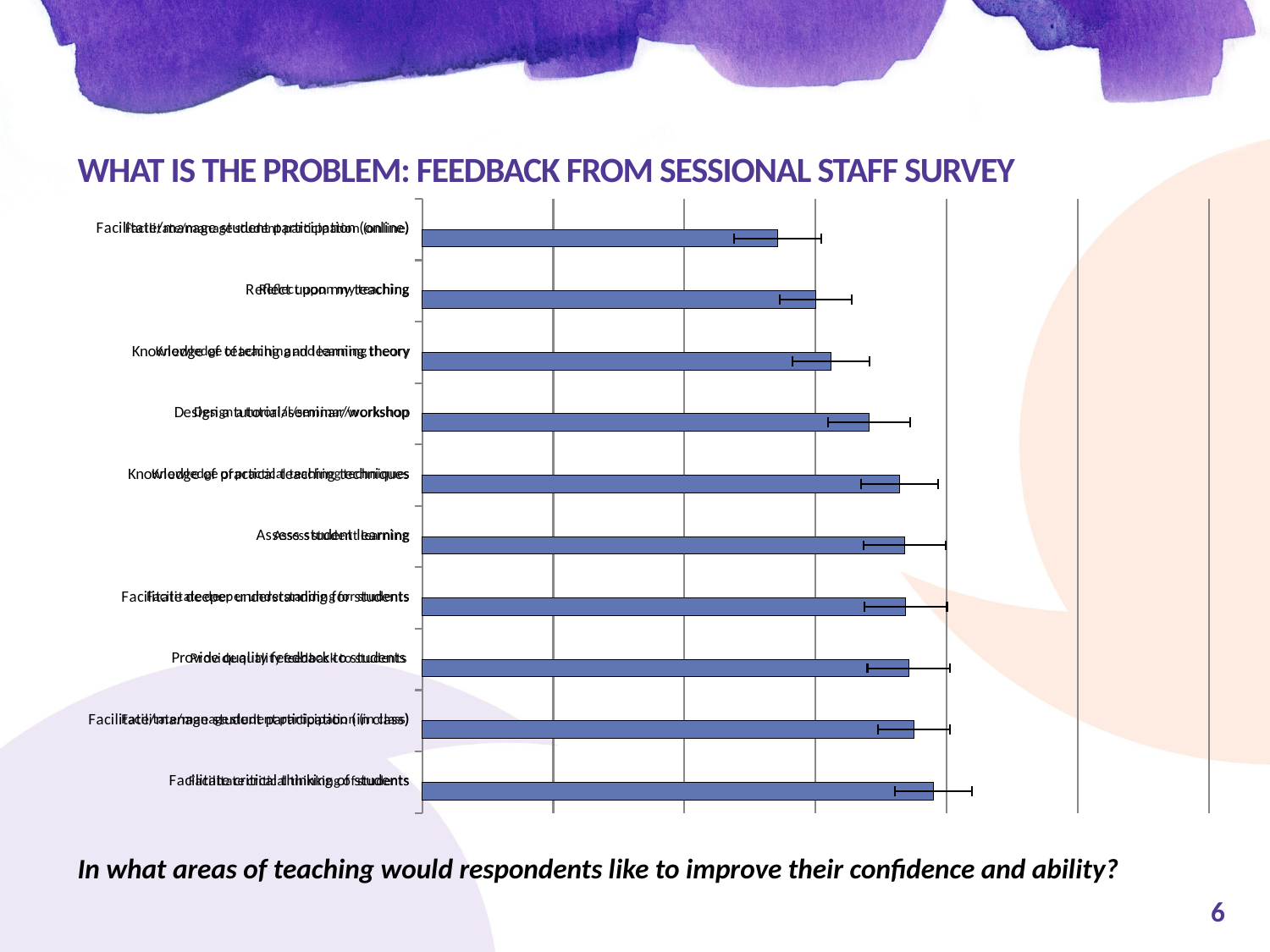

# What is the problem: Feedback from sessional staff survey

[unsupported chart]

In what areas of teaching would respondents like to improve their confidence and ability?
6